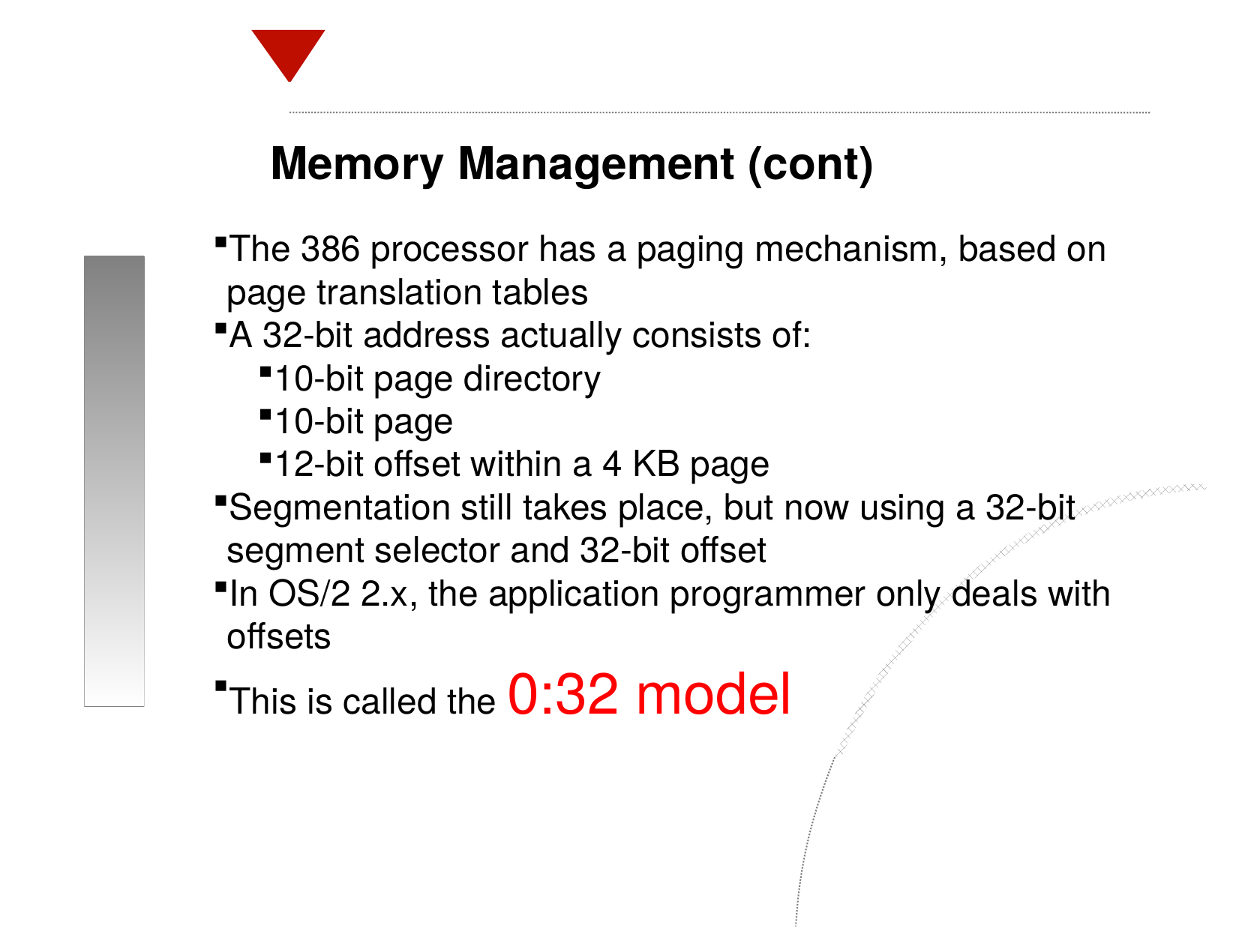

Memory Management (cont)
The 386 processor has a paging mechanism, based on page translation tables
A 32-bit address actually consists of:
10-bit page directory
10-bit page
12-bit offset within a 4 KB page
Segmentation still takes place, but now using a 32-bit segment selector and 32-bit offset
In OS/2 2.x, the application programmer only deals with offsets
This is called the 0:32 model